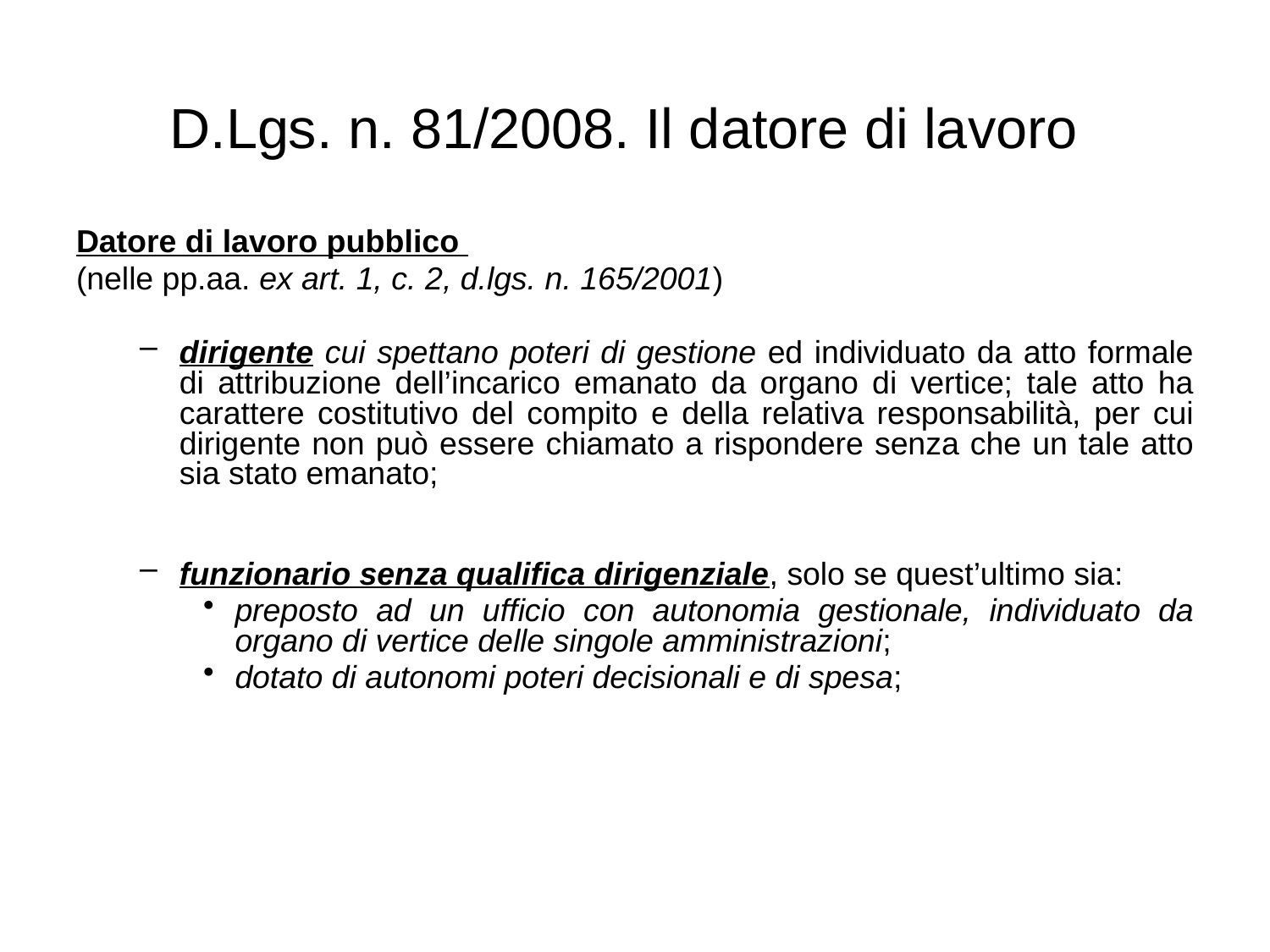

# D.Lgs. n. 81/2008. Il datore di lavoro
Datore di lavoro pubblico
(nelle pp.aa. ex art. 1, c. 2, d.lgs. n. 165/2001)

dirigente cui spettano poteri di gestione ed individuato da atto formale di attribuzione dell’incarico emanato da organo di vertice; tale atto ha carattere costitutivo del compito e della relativa responsabilità, per cui dirigente non può essere chiamato a rispondere senza che un tale atto sia stato emanato;

funzionario senza qualifica dirigenziale, solo se quest’ultimo sia:
preposto ad un ufficio con autonomia gestionale, individuato da organo di vertice delle singole amministrazioni;
dotato di autonomi poteri decisionali e di spesa;